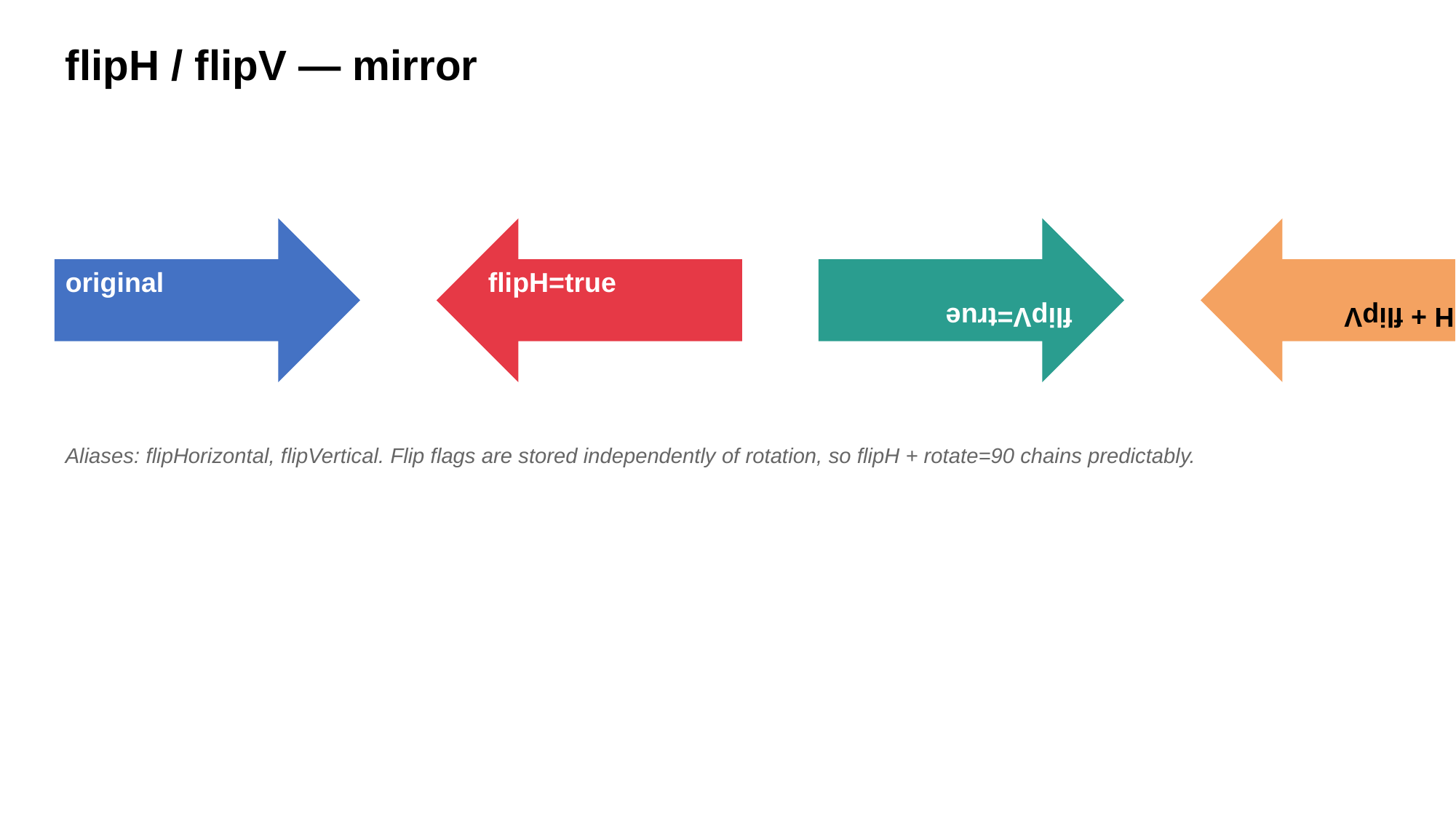

flipH / flipV — mirror
original
flipH=true
flipV=true
flipH + flipV
Aliases: flipHorizontal, flipVertical. Flip flags are stored independently of rotation, so flipH + rotate=90 chains predictably.